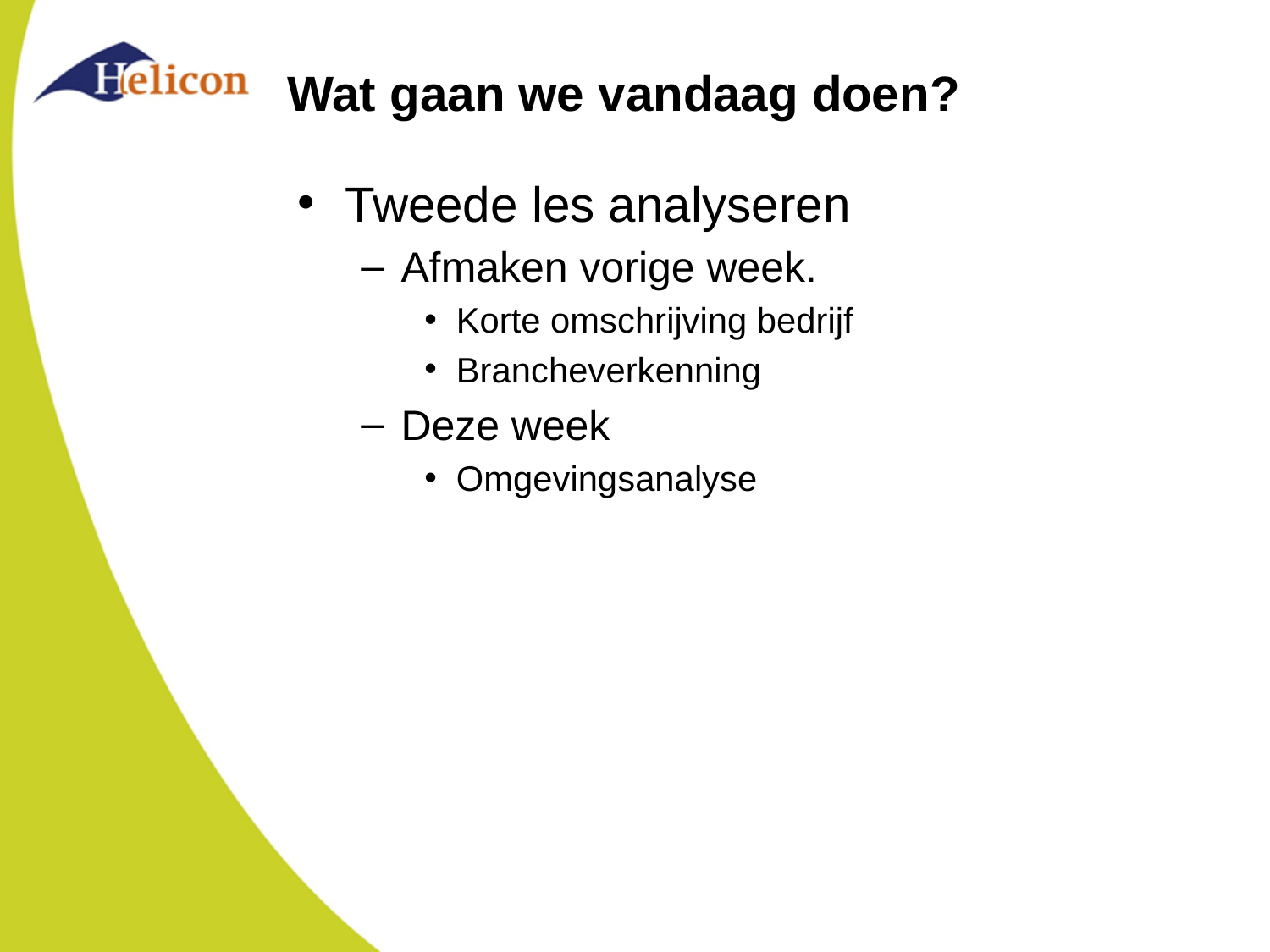

# Wat gaan we vandaag doen?
Tweede les analyseren
Afmaken vorige week.
Korte omschrijving bedrijf
Brancheverkenning
Deze week
Omgevingsanalyse